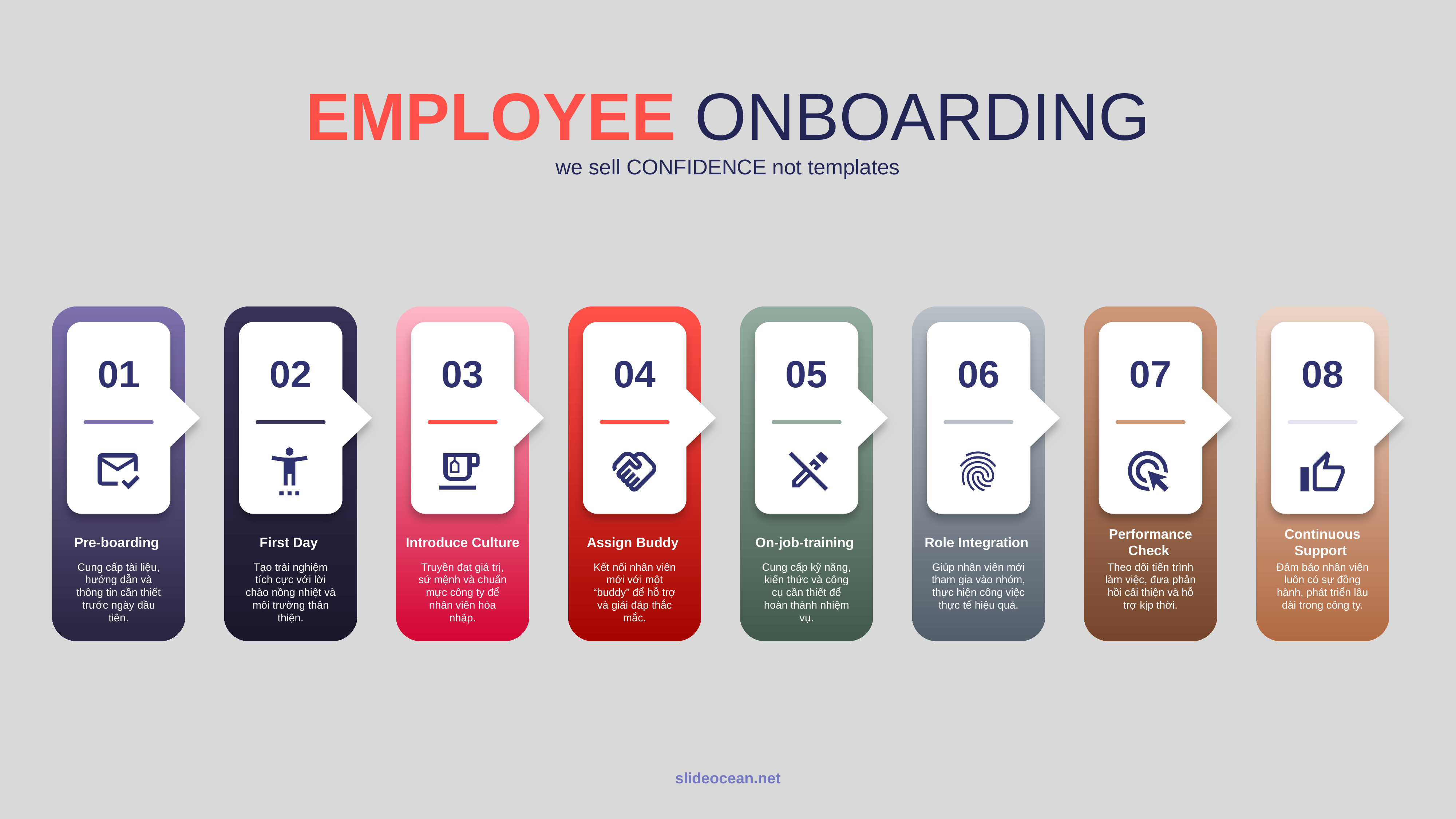

EMPLOYEE ONBOARDING
we sell CONFIDENCE not templates

01
02
03
04
05
06
07
08

Pre-boarding
Cung cấp tài liệu, hướng dẫn và thông tin cần thiết trước ngày đầu tiên.
First Day
Tạo trải nghiệm tích cực với lời chào nồng nhiệt và môi trường thân thiện.
Introduce Culture
Truyền đạt giá trị, sứ mệnh và chuẩn mực công ty để nhân viên hòa nhập.
Assign Buddy
Kết nối nhân viên mới với một “buddy” để hỗ trợ và giải đáp thắc mắc.
On-job-training
Cung cấp kỹ năng, kiến thức và công cụ cần thiết để hoàn thành nhiệm vụ.
Role Integration
Giúp nhân viên mới tham gia vào nhóm, thực hiện công việc thực tế hiệu quả.
Performance Check
Theo dõi tiến trình làm việc, đưa phản hồi cải thiện và hỗ trợ kịp thời.
Continuous Support
Đảm bảo nhân viên luôn có sự đồng hành, phát triển lâu dài trong công ty.
slideocean.net